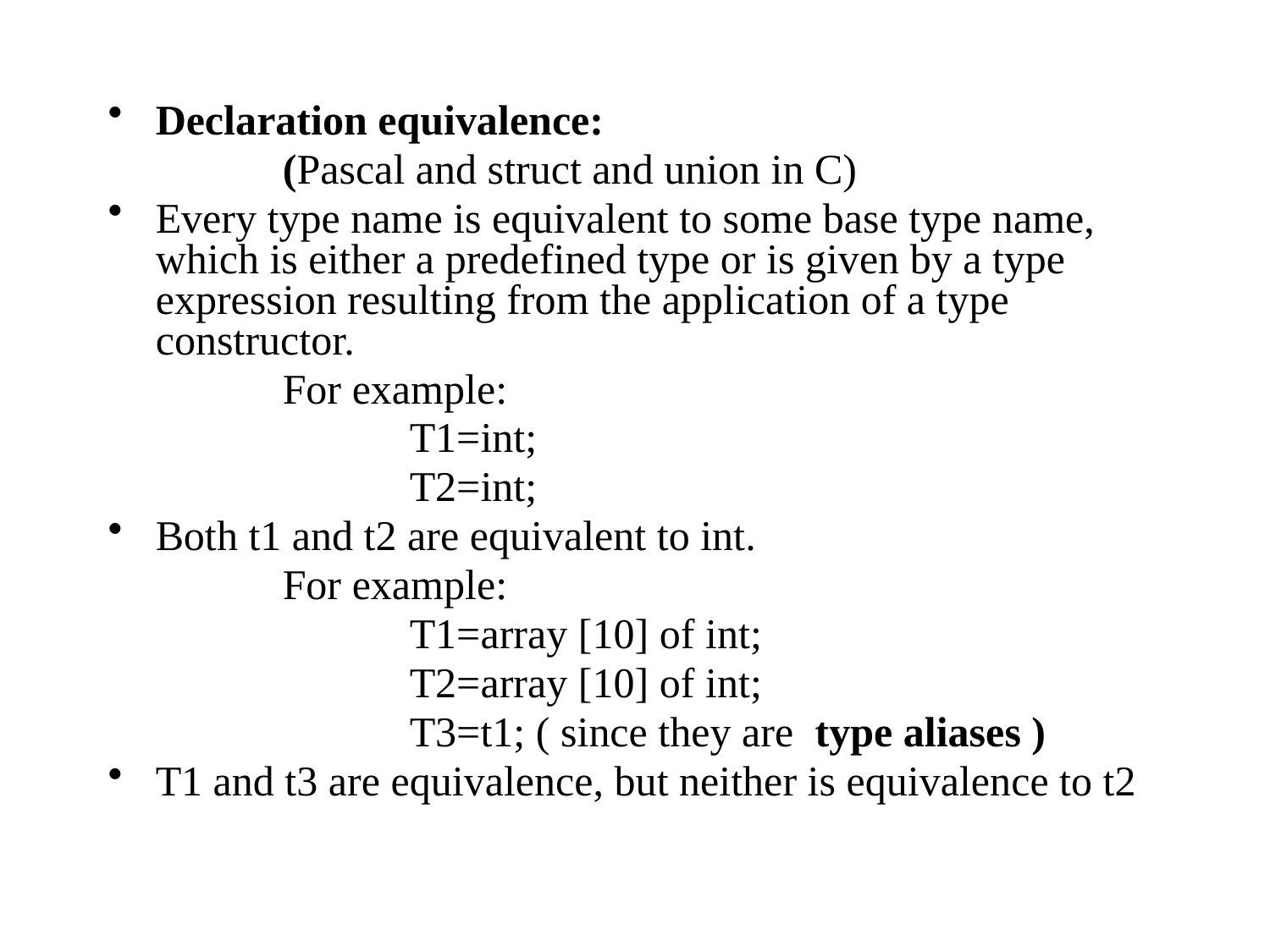

Declaration equivalence:
		(Pascal and struct and union in C)
Every type name is equivalent to some base type name, which is either a predefined type or is given by a type expression resulting from the application of a type constructor.
		For example:
			T1=int;
			T2=int;
Both t1 and t2 are equivalent to int.
		For example:
			T1=array [10] of int;
			T2=array [10] of int;
			T3=t1; ( since they are  type aliases )
T1 and t3 are equivalence, but neither is equivalence to t2